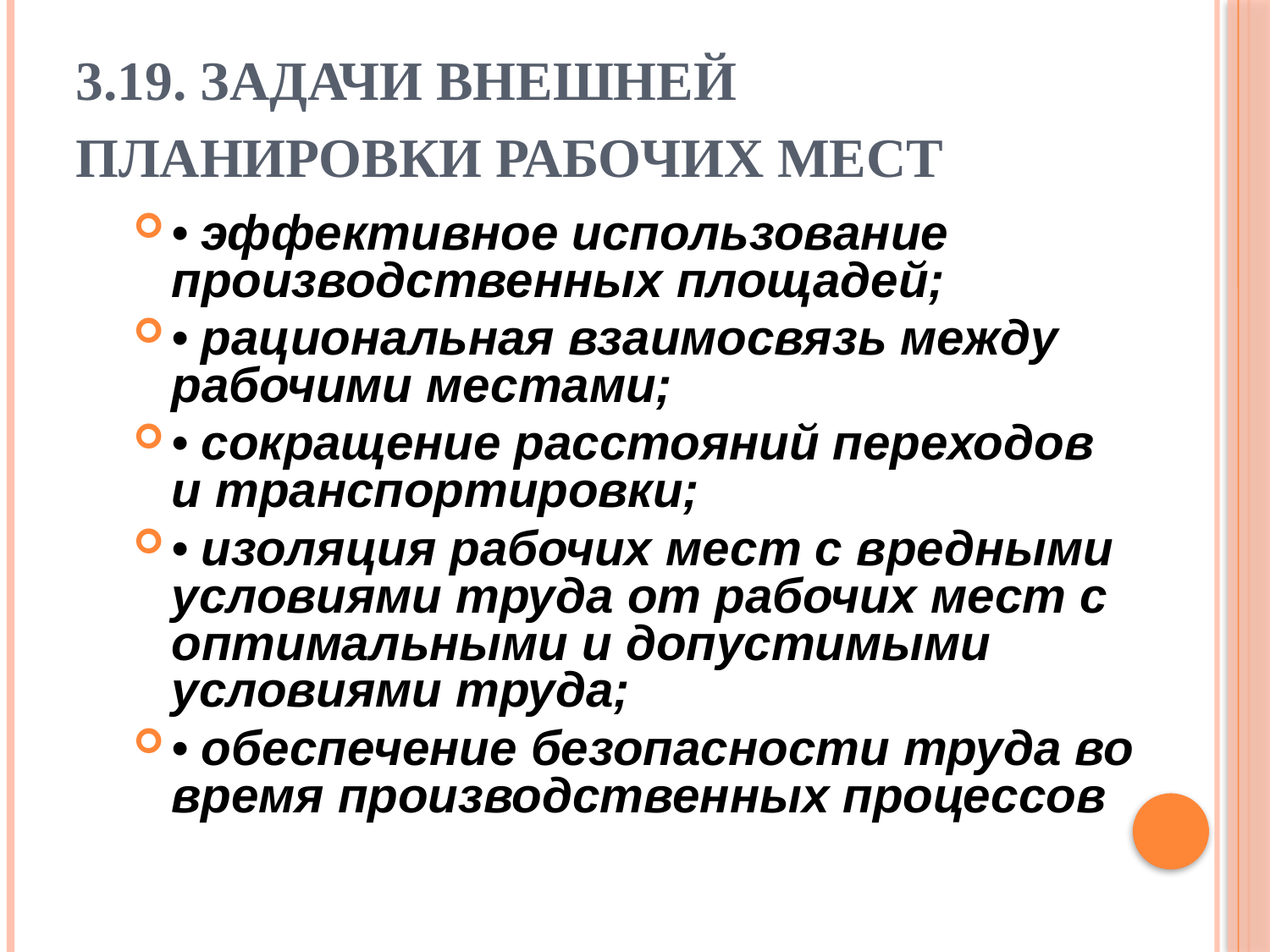

# 3.19. Задачи внешней планировки рабочих мест
• эффективное использование производственных площадей;
• рациональная взаимосвязь между рабочими местами;
• сокращение расстояний переходов и транспортировки;
• изоляция рабочих мест с вредными условиями труда от рабочих мест с оптимальными и допустимыми условиями труда;
• обеспечение безопасности труда во время производственных процессов